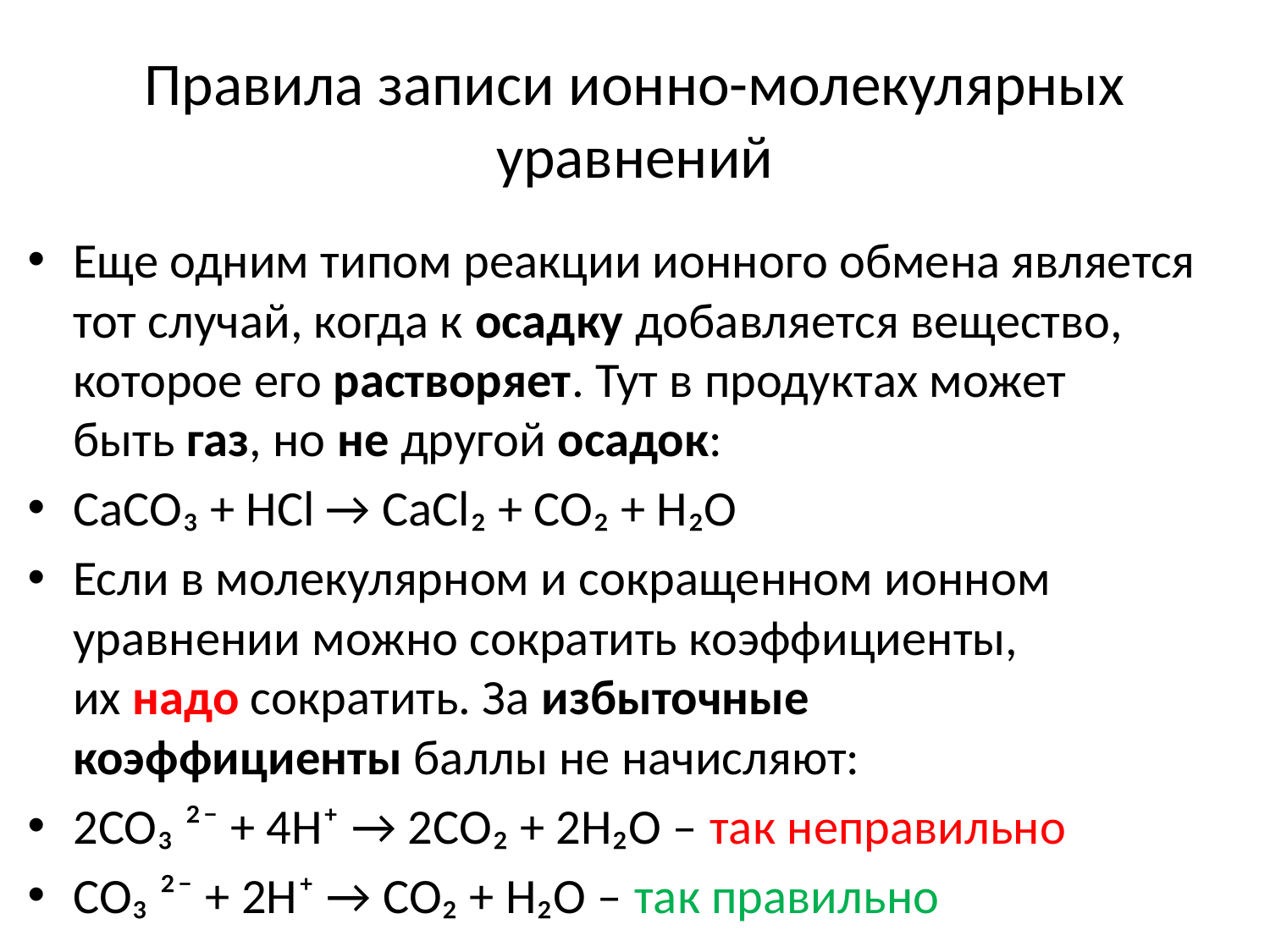

# Правила записи ионно-молекулярных уравнений
Еще одним типом реакции ионного обмена является тот случай, когда к осадку добавляется вещество, которое его растворяет. Тут в продуктах может быть газ, но не другой осадок:
CaCO₃ + HCl → CaCl₂ + CO₂ + H₂O
Если в молекулярном и сокращенном ионном уравнении можно сократить коэффициенты, их надо сократить. За избыточные коэффициенты баллы не начисляют:
2CO₃ ²⁻ + 4H⁺ → 2CO₂ + 2H₂O – так неправильно
CO₃ ²⁻ + 2H⁺ → CO₂ + H₂O – так правильно